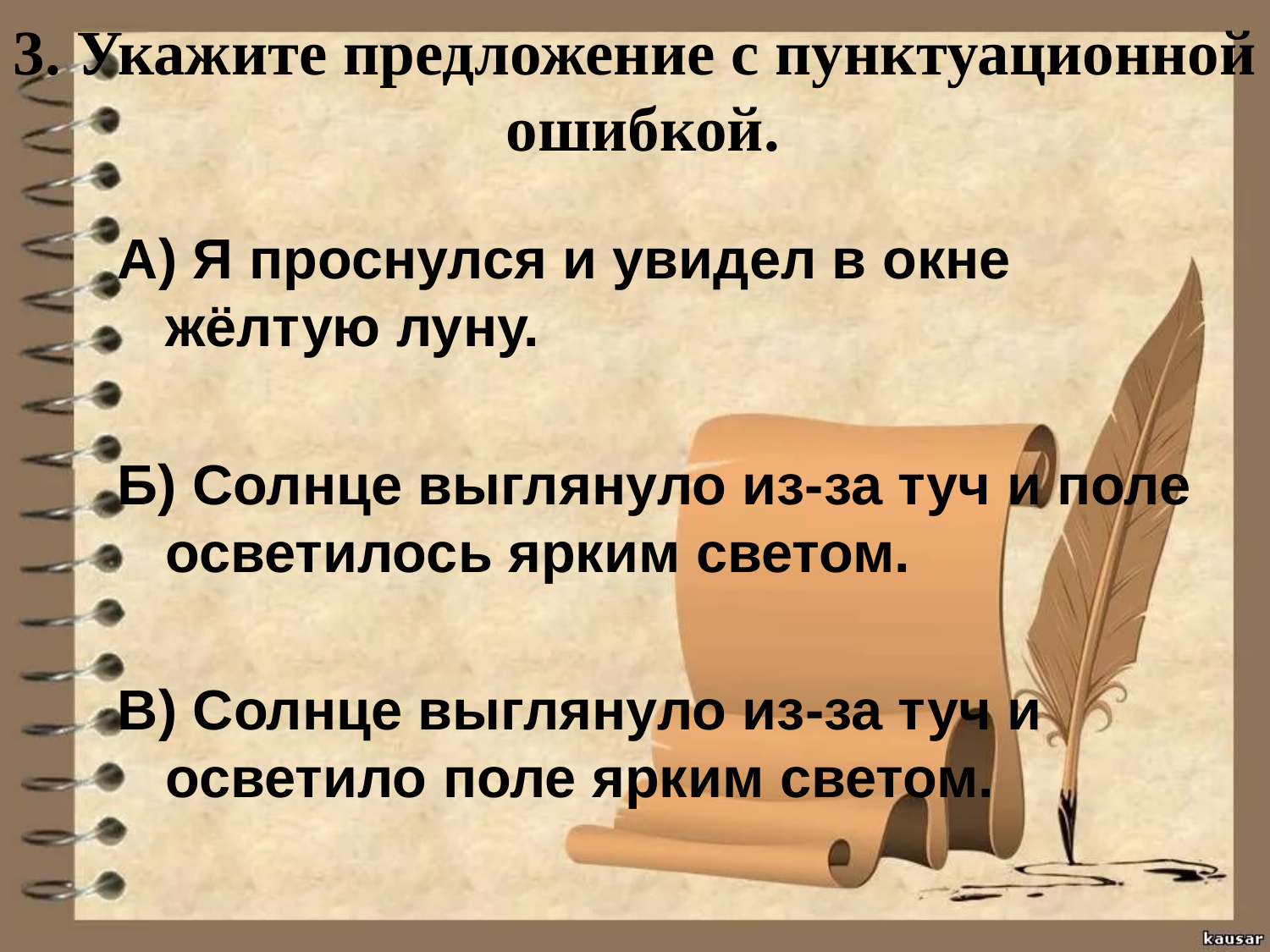

# 3. Укажите предложение с пунктуационной  ошибкой.
А) Я проснулся и увидел в окне жёлтую луну.

Б) Солнце выглянуло из-за туч и поле осветилось ярким светом.

В) Солнце выглянуло из-за туч и  осветило поле ярким светом.